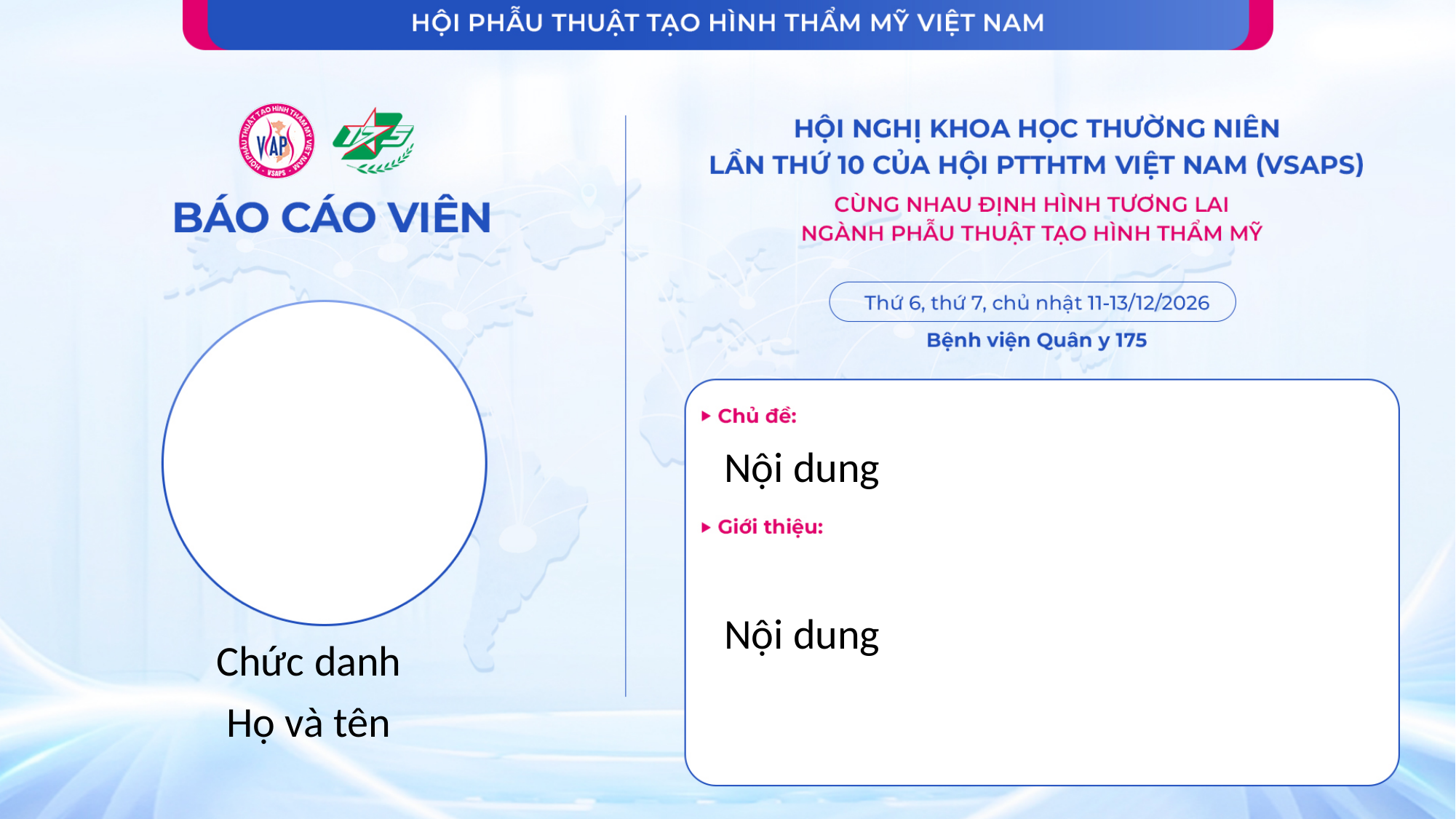

Nội dung

Nội dung

Chức danh
Họ và tên